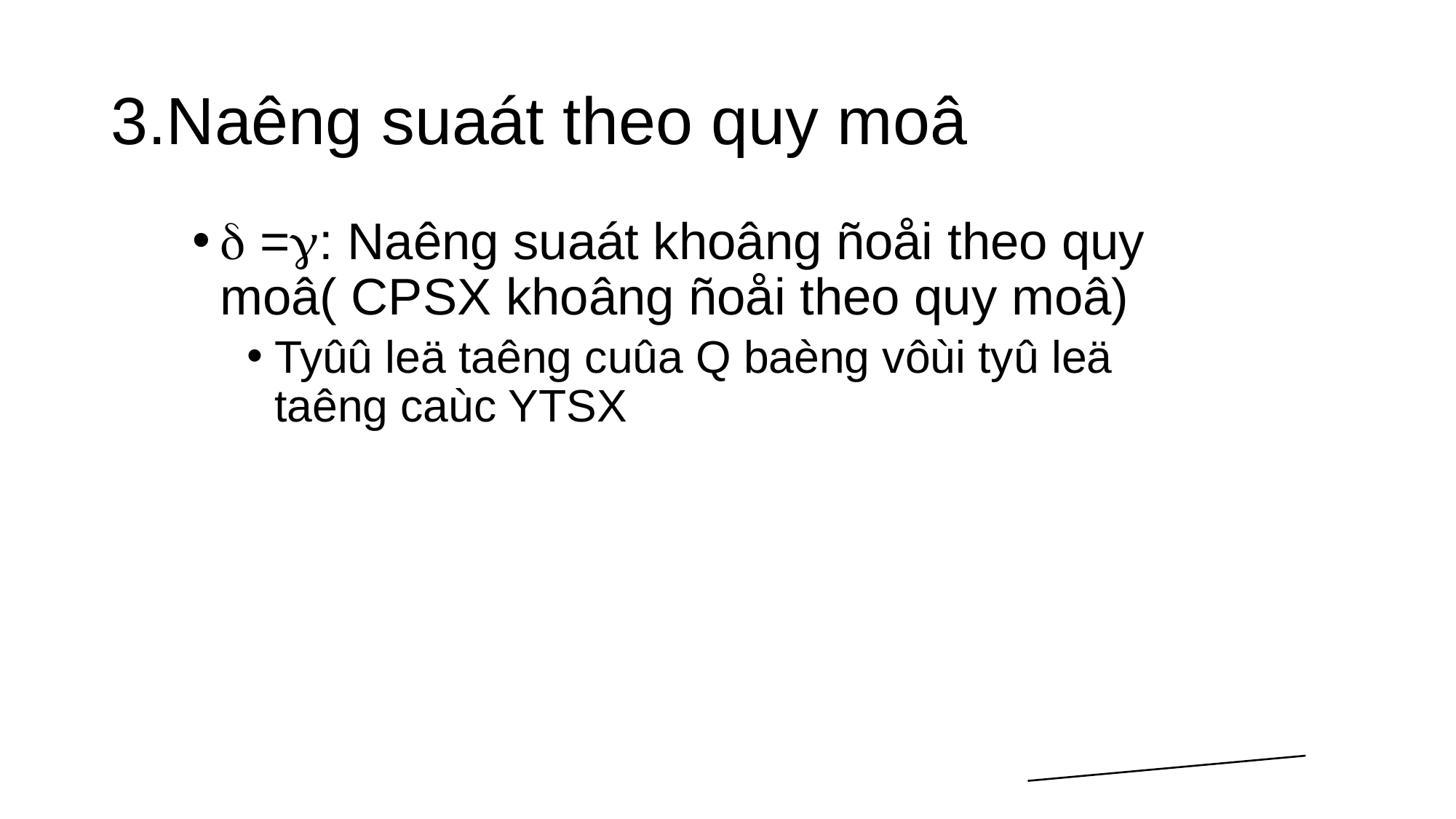

# 3.Naêng suaát theo quy moâ
δ =γ: Naêng suaát khoâng ñoåi theo quy moâ( CPSX khoâng ñoåi theo quy moâ)
Tyûû leä taêng cuûa Q baèng vôùi tyû leä taêng caùc YTSX